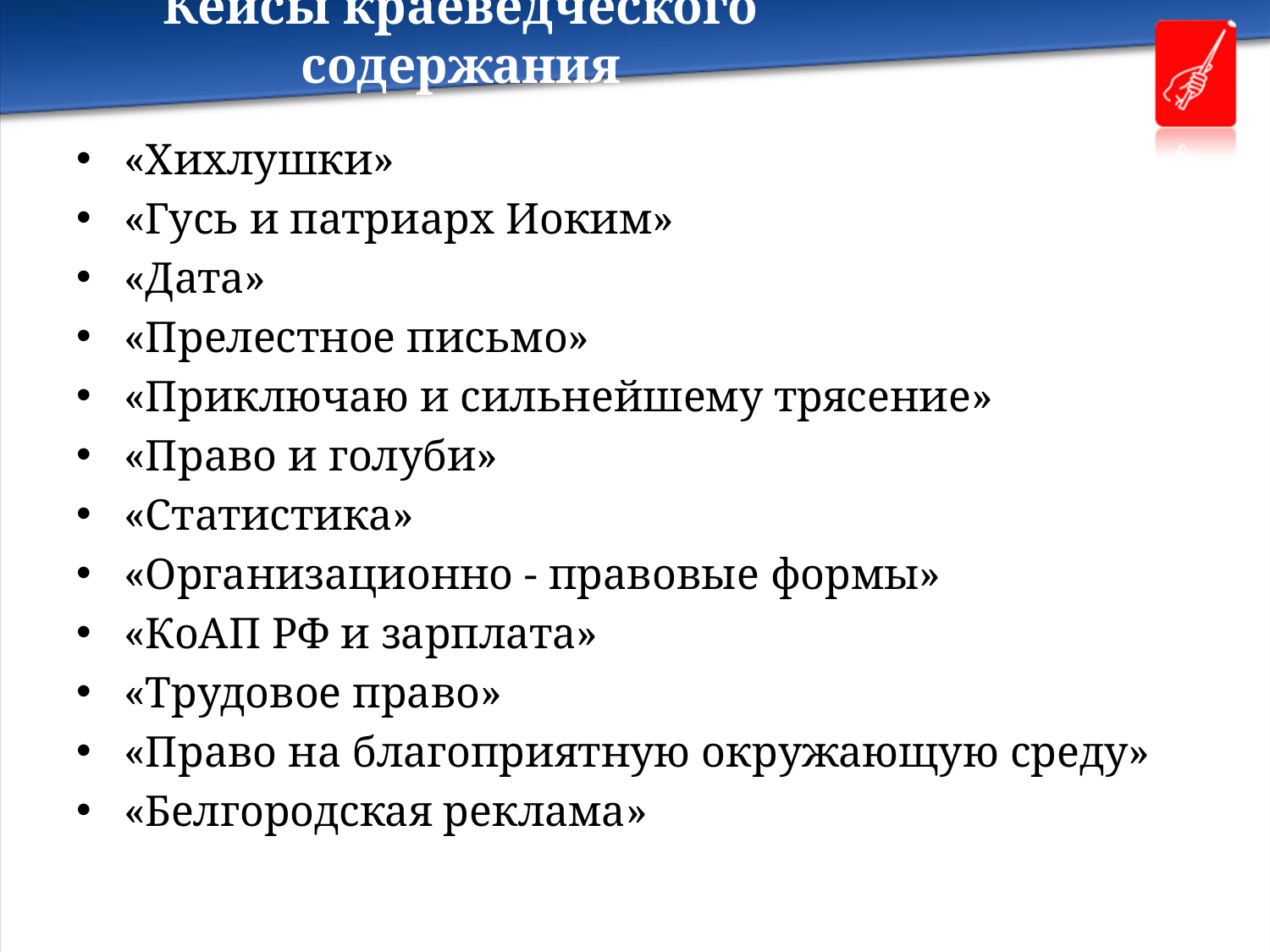

# Кейсы краеведческого содержания
«Хихлушки»
«Гусь и патриарх Иоким»
«Дата»
«Прелестное письмо»
«Приключаю и сильнейшему трясение»
«Право и голуби»
«Статистика»
«Организационно - правовые формы»
«КоАП РФ и зарплата»
«Трудовое право»
«Право на благоприятную окружающую среду»
«Белгородская реклама»